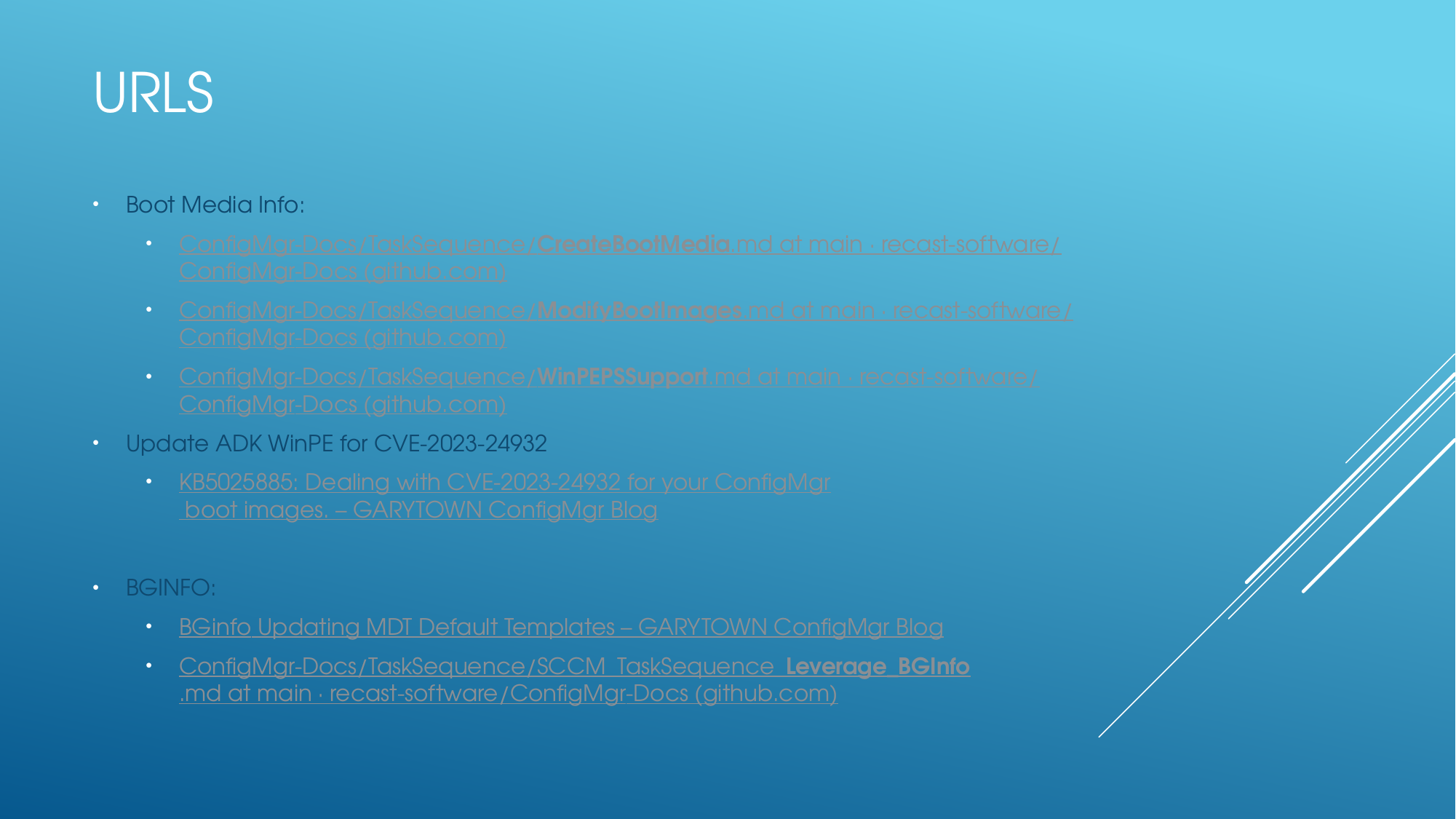

# URLs
Boot Media Info:
ConfigMgr-Docs/TaskSequence/CreateBootMedia.md at main · recast-software/ConfigMgr-Docs (github.com)
ConfigMgr-Docs/TaskSequence/ModifyBootImages.md at main · recast-software/ConfigMgr-Docs (github.com)
ConfigMgr-Docs/TaskSequence/WinPEPSSupport.md at main · recast-software/ConfigMgr-Docs (github.com)
Update ADK WinPE for CVE-2023-24932
KB5025885: Dealing with CVE-2023-24932 for your ConfigMgr boot images. – GARYTOWN ConfigMgr Blog

BGINFO:
BGinfo Updating MDT Default Templates – GARYTOWN ConfigMgr Blog
ConfigMgr-Docs/TaskSequence/SCCM_TaskSequence_Leverage_BGInfo.md at main · recast-software/ConfigMgr-Docs (github.com)